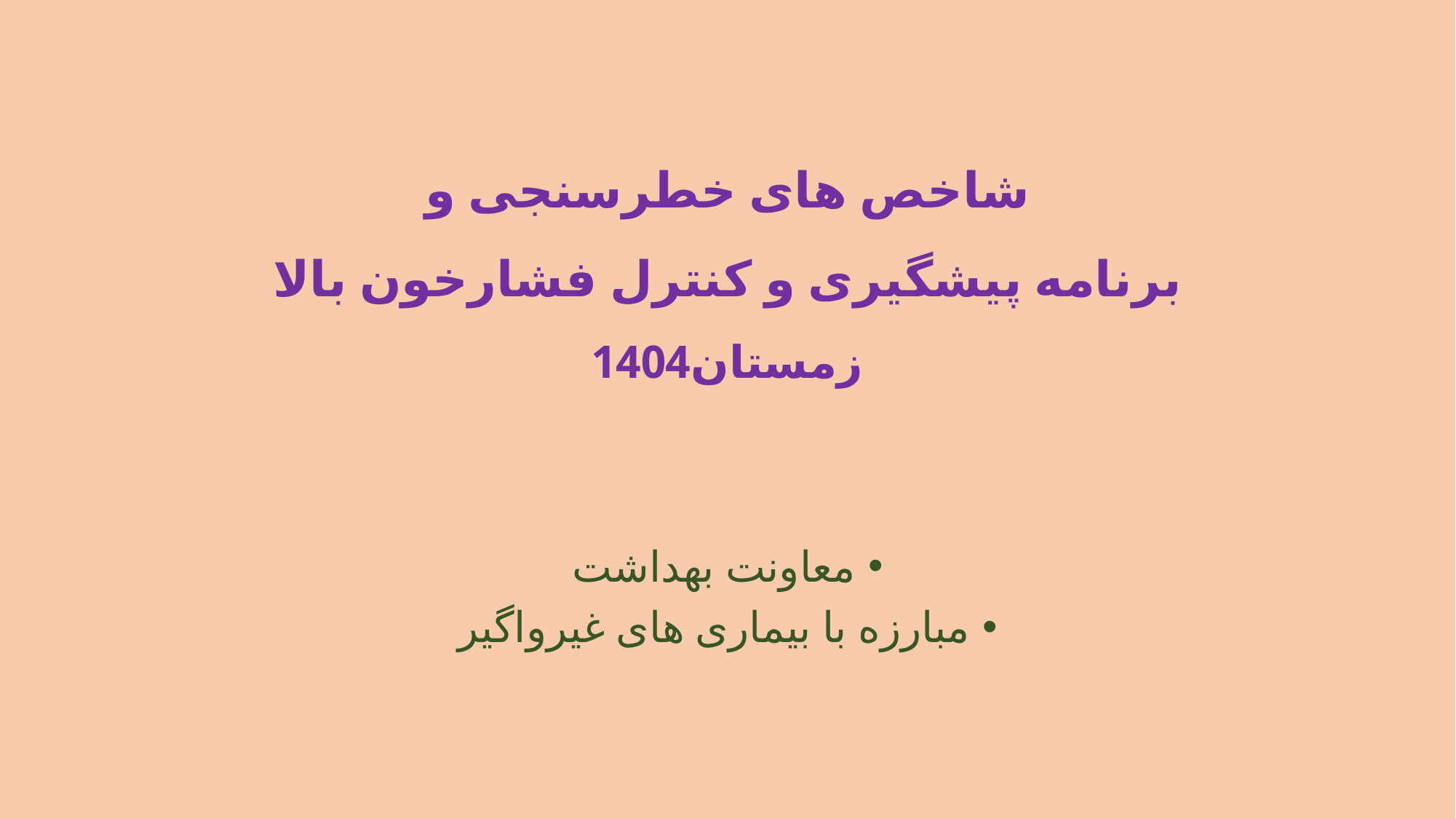

# شاخص های خطرسنجی و برنامه پیشگیری و کنترل فشارخون بالا زمستان1404
معاونت بهداشت
مبارزه با بیماری های غیرواگیر